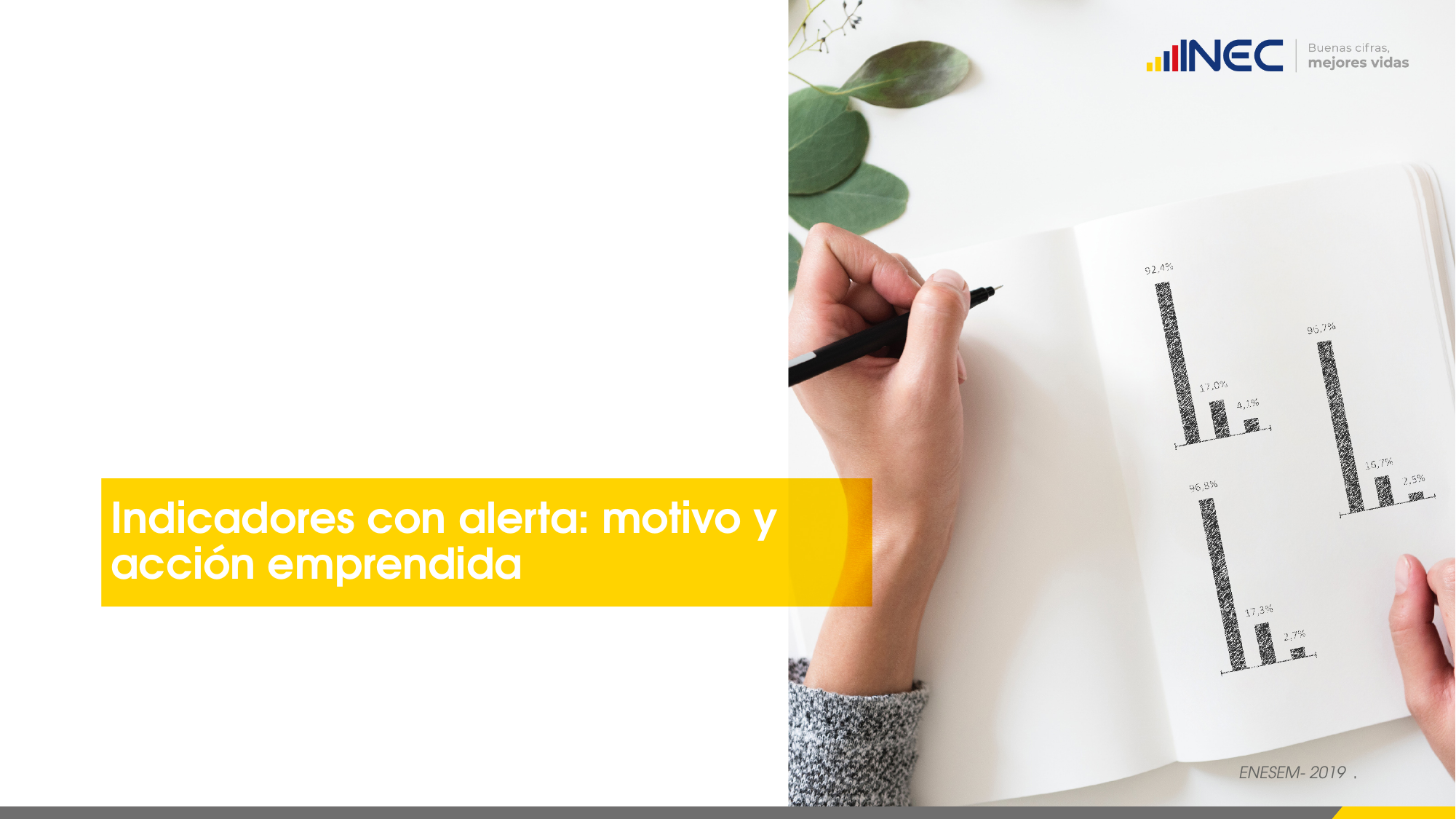

# Indicadores con alerta: motivo y acción emprendida

ENESEM- 2019